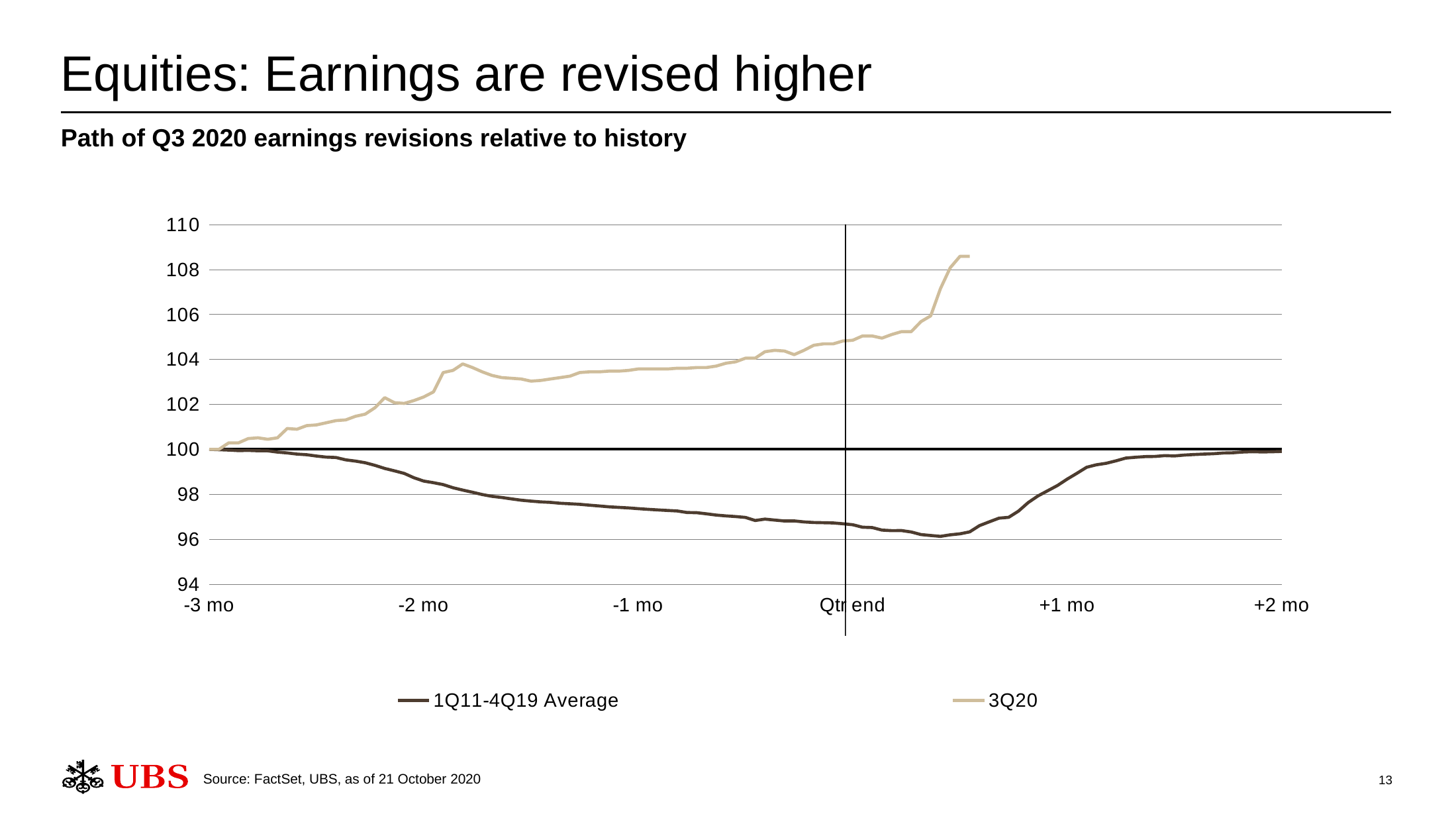

# Equities: Earnings are revised higher
Path of Q3 2020 earnings revisions relative to history

### Chart

| Category | 1Q11-4Q19 Average | 3Q20 |
|---|---|---|
| -3 mo | 100.0 | 100.0 |
|  | 99.98282965988125 | 100.0 |
|  | 99.96685315598438 | 100.28726460261733 |
|  | 99.94252940291244 | 100.28726460261733 |
|  | 99.95143396311262 | 100.47877433769553 |
|  | 99.93549953248312 | 100.51069262687521 |
|  | 99.93159380048013 | 100.44685604851581 |
|  | 99.87664976801662 | 100.5106926268752 |
|  | 99.83995540138773 | 100.9256303862113 |
|  | 99.78691719774098 | 100.8937120970316 |
|  | 99.75965363412018 | 101.0533035429301 |
|  | 99.70018059420026 | 101.0852218321098 |
|  | 99.65324058396018 | 101.1809766996489 |
|  | 99.63589336427258 | 101.276731567188 |
|  | 99.53138356004109 | 101.30864985636768 |
|  | 99.47605888297088 | 101.46824130226618 |
|  | 99.40348631507989 | 101.56399616980529 |
|  | 99.2858794932403 | 101.8512607724226 |
|  | 99.14838720532315 | 102.29811682093839 |
|  | 99.04001293628325 | 102.0746887966805 |
|  | 98.92649467587866 | 102.04277050750079 |
|  | 98.73206792649341 | 102.1704436642196 |
| -2 mo | 98.58523428333832 | 102.33003511011813 |
|  | 98.5135294431633 | 102.55346313437603 |
|  | 98.42736871858108 | 103.41525694222793 |
|  | 98.28901257814321 | 103.51101180976704 |
|  | 98.18513619150951 | 103.79827641238435 |
|  | 98.0879362624891 | 103.63868496648584 |
|  | 97.98573348852668 | 103.44717523140763 |
|  | 97.90674779191363 | 103.28758378550913 |
|  | 97.85492264566113 | 103.19182891797003 |
|  | 97.79330420842855 | 103.15991062879033 |
|  | 97.73340721663732 | 103.12799233961063 |
|  | 97.6935816655619 | 103.03223747207153 |
|  | 97.6595432027882 | 103.06415576125121 |
|  | 97.6375388843873 | 103.12799233961063 |
|  | 97.59736048538008 | 103.19182891797001 |
|  | 97.5755287049445 | 103.25566549632943 |
|  | 97.55156055842004 | 103.41525694222791 |
|  | 97.51219223824035 | 103.44717523140761 |
|  | 97.47862877895922 | 103.44717523140761 |
|  | 97.439361435775 | 103.47909352058734 |
|  | 97.4148519360659 | 103.47909352058734 |
|  | 97.39026173764084 | 103.51101180976703 |
| -1 mo | 97.35829921962731 | 103.57484838812644 |
|  | 97.32901390804182 | 103.57484838812644 |
|  | 97.30267518178317 | 103.57484838812644 |
|  | 97.27802908136485 | 103.57484838812644 |
|  | 97.2559770685365 | 103.60676667730613 |
|  | 97.18790087834525 | 103.60676667730613 |
|  | 97.17930428941861 | 103.63868496648583 |
|  | 97.12790294090676 | 103.63868496648583 |
|  | 97.07158785841645 | 103.70252154484523 |
|  | 97.03532360854291 | 103.83019470156403 |
|  | 97.0063723967239 | 103.89403127992342 |
|  | 96.96830115913221 | 104.05362272582192 |
|  | 96.83005188588551 | 104.05362272582192 |
|  | 96.89349374477887 | 104.34088732843921 |
|  | 96.84906673840042 | 104.40472390679861 |
|  | 96.80991608267728 | 104.37280561761891 |
|  | 96.81319600286805 | 104.2132141717204 |
|  | 96.76791289467273 | 104.40472390679861 |
|  | 96.74149241062334 | 104.62815193105652 |
|  | 96.73333218966252 | 104.69198850941592 |
|  | 96.72179197395592 | 104.69198850941592 |
|  | 96.68661499782868 | 104.81966166613475 |
| Qtr end | 96.64212877760396 | 104.85157995531445 |
|  | 96.53255936885708 | 105.04308969039263 |
|  | 96.51715977089036 | 105.04308969039263 |
|  | 96.4044864415888 | 104.94733482285355 |
|  | 96.37931378583407 | 105.10692626875203 |
|  | 96.38254752154778 | 105.23459942547083 |
|  | 96.32048210014484 | 105.23459942547083 |
|  | 96.2065277326308 | 105.68145547398663 |
|  | 96.16419391989857 | 105.93680178742423 |
|  | 96.12527006381524 | 107.14969677625284 |
|  | 96.19282975017975 | 108.07532716246412 |
|  | 96.23881562165161 | 108.58601978933933 |
|  | 96.32667977815345 | 108.58601978933933 |
|  | 96.60211463881062 | None |
|  | 96.77189355851043 | None |
|  | 96.93464484613419 | None |
|  | 96.97287719530198 | None |
|  | 97.24809613455021 | None |
|  | 97.62947469309509 | None |
|  | 97.92315404399962 | None |
|  | 98.15728719476864 | None |
|  | 98.38804984734868 | None |
| +1 mo | 98.67287577561528 | None |
|  | 98.93268954516992 | None |
|  | 99.20261568577375 | None |
|  | 99.31194571661986 | None |
|  | 99.37890168216563 | None |
|  | 99.48532576256302 | None |
|  | 99.60960580631915 | None |
|  | 99.6465746149147 | None |
|  | 99.67673844857966 | None |
|  | 99.68356283518622 | None |
|  | 99.71867319158072 | None |
|  | 99.70471912344762 | None |
|  | 99.74315217068353 | None |
|  | 99.7684501418016 | None |
|  | 99.78718824648051 | None |
|  | 99.8042718305888 | None |
|  | 99.83575442303429 | None |
|  | 99.84715753532552 | None |
|  | 99.87996067203744 | None |
|  | 99.89453765877917 | None |
|  | 99.88319630840594 | None |
|  | 99.89250020008959 | None |
| +2 mo | 99.90473173246669 | None |
Source: FactSet, UBS, as of 21 October 2020